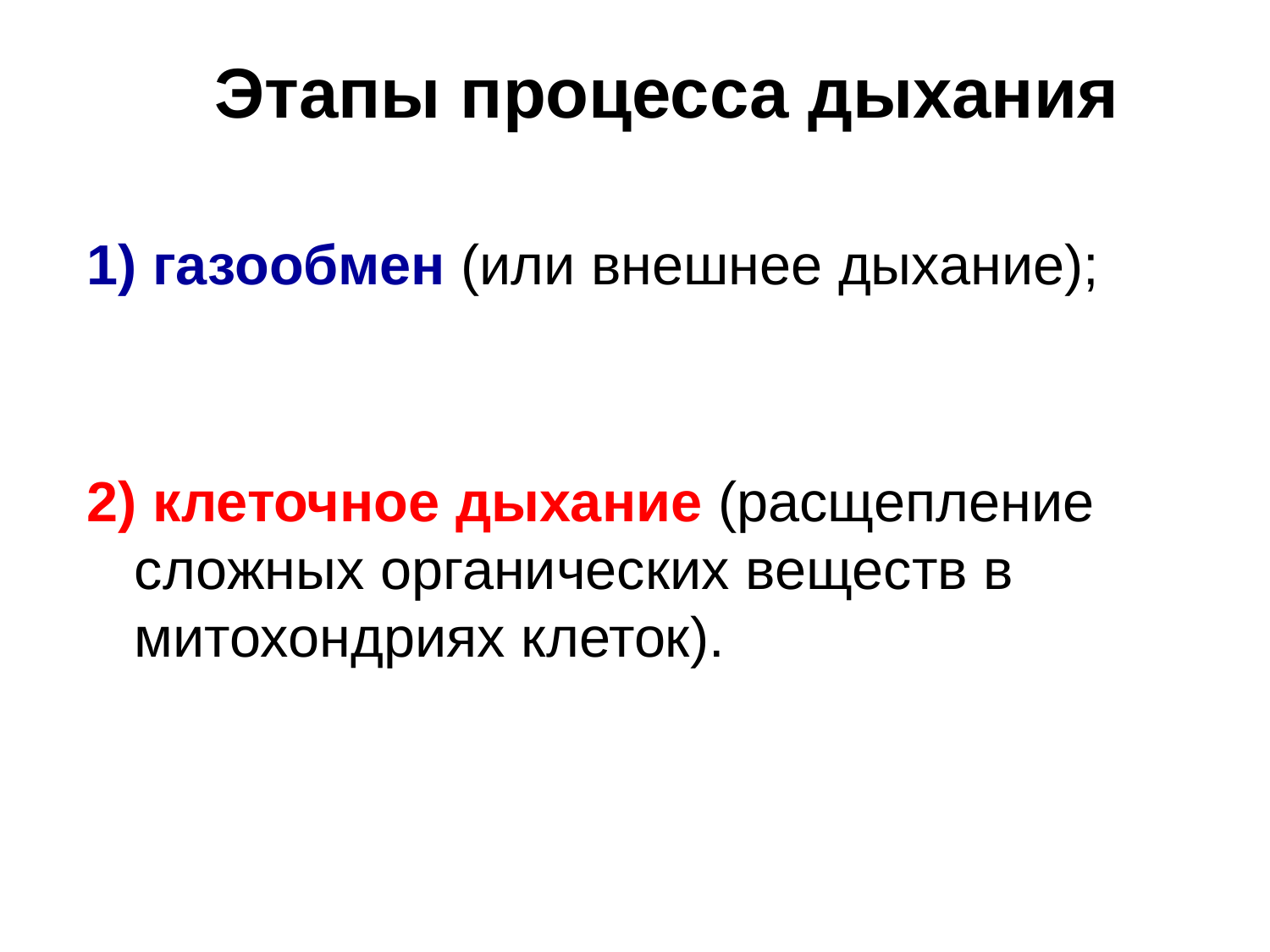

# Этапы процесса дыхания
1) газообмен (или внешнее дыхание);

2) клеточное дыхание (расщепление сложных органических веществ в митохондриях клеток).